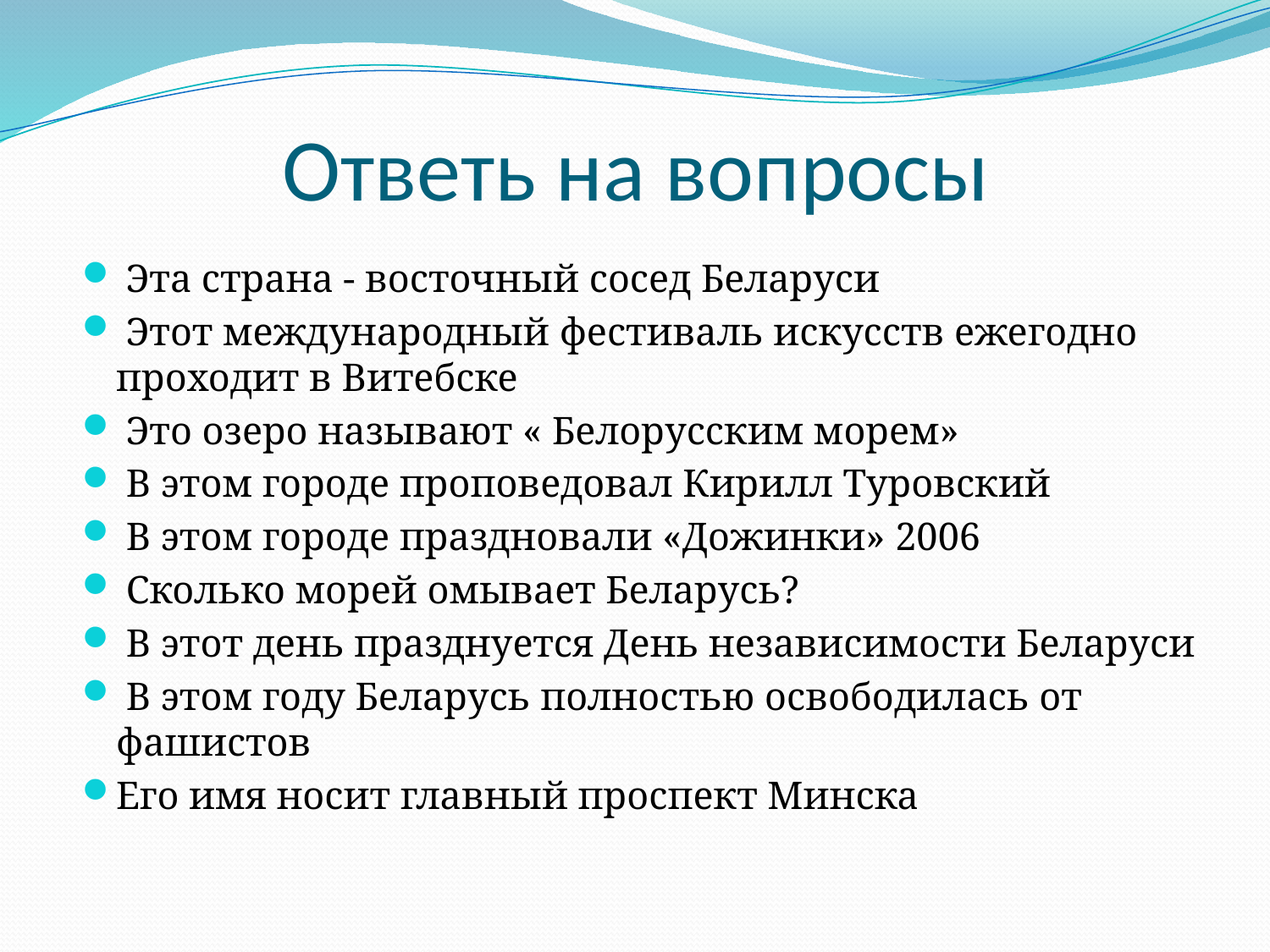

# Ответь на вопросы
 Эта страна - восточный сосед Беларуси
 Этот международный фестиваль искусств ежегодно проходит в Витебске
 Это озеро называют « Белорусским морем»
 В этом городе проповедовал Кирилл Туровский
 В этом городе праздновали «Дожинки» 2006
 Сколько морей омывает Беларусь?
 В этот день празднуется День независимости Беларуси
 В этом году Беларусь полностью освободилась от фашистов
Его имя носит главный проспект Минска